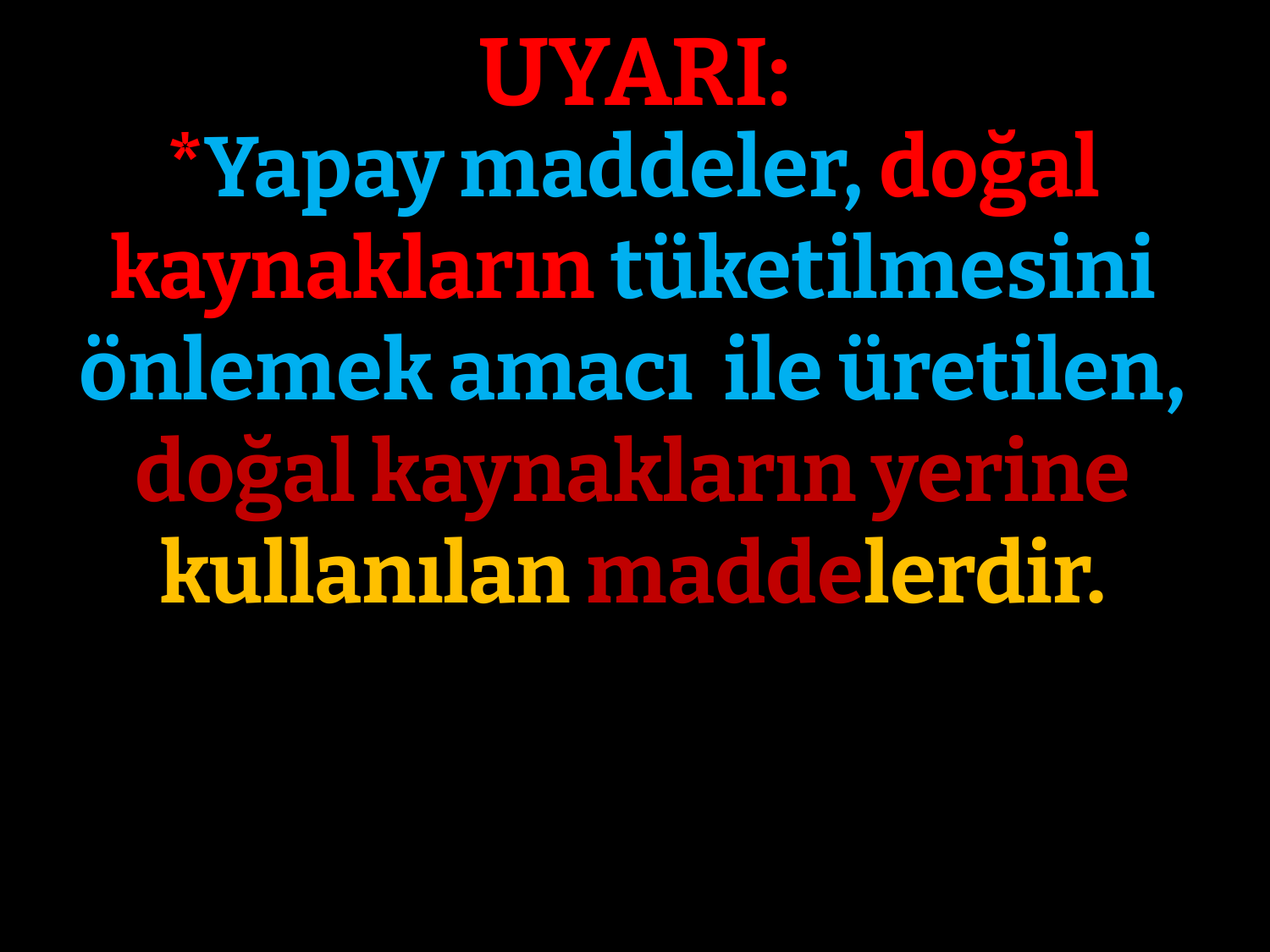

UYARI:
*Yapay maddeler, doğal kaynakların tüketilmesini önlemek amacı  ile üretilen, doğal kaynakların yerine kullanılan maddelerdir.
#